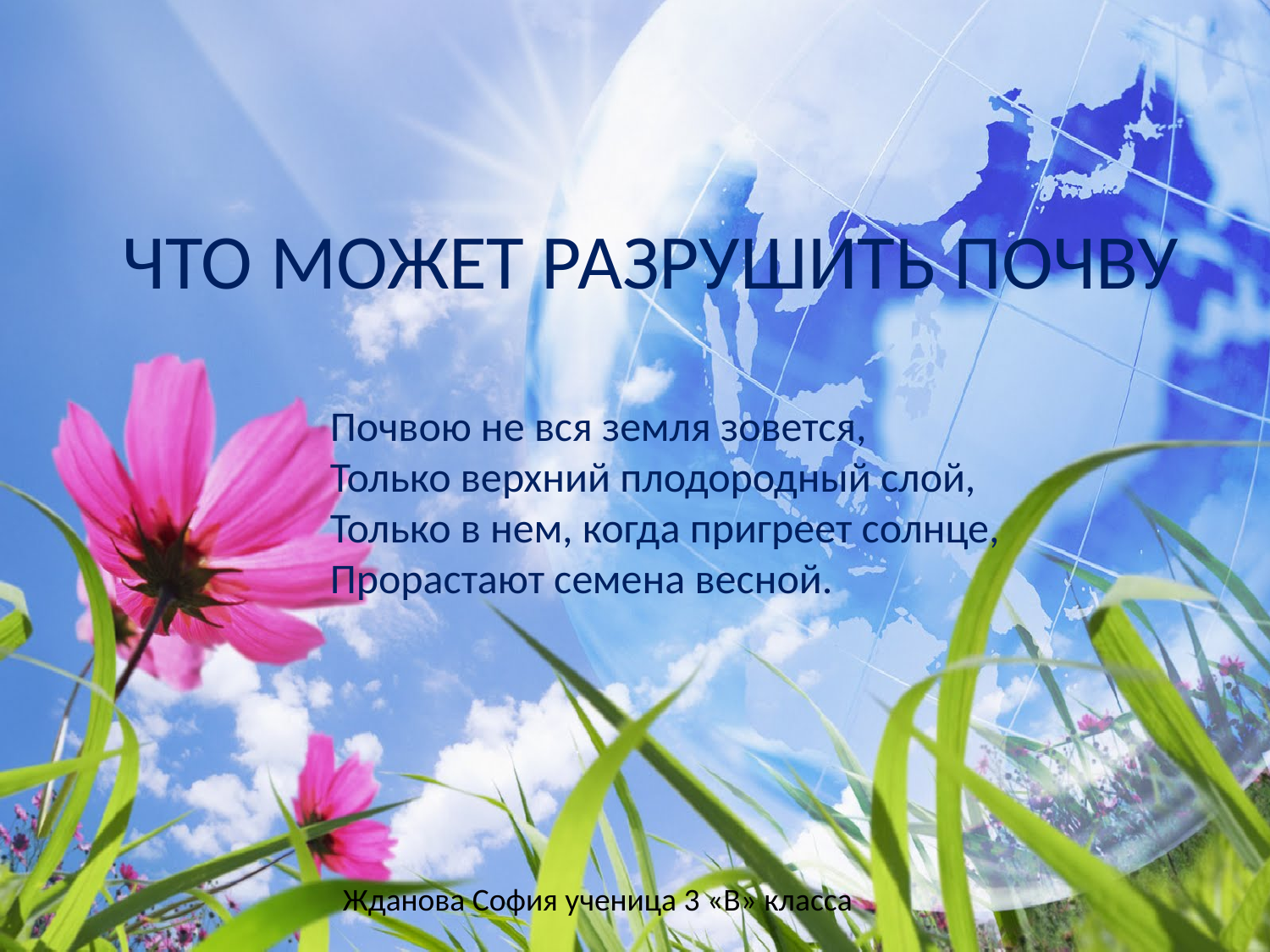

# ЧТО МОЖЕТ РАЗРУШИТЬ ПОЧВУ
Почвою не вся земля зовется,
Только верхний плодородный слой,
Только в нем, когда пригреет солнце,
Прорастают семена весной.
Жданова София ученица 3 «В» класса